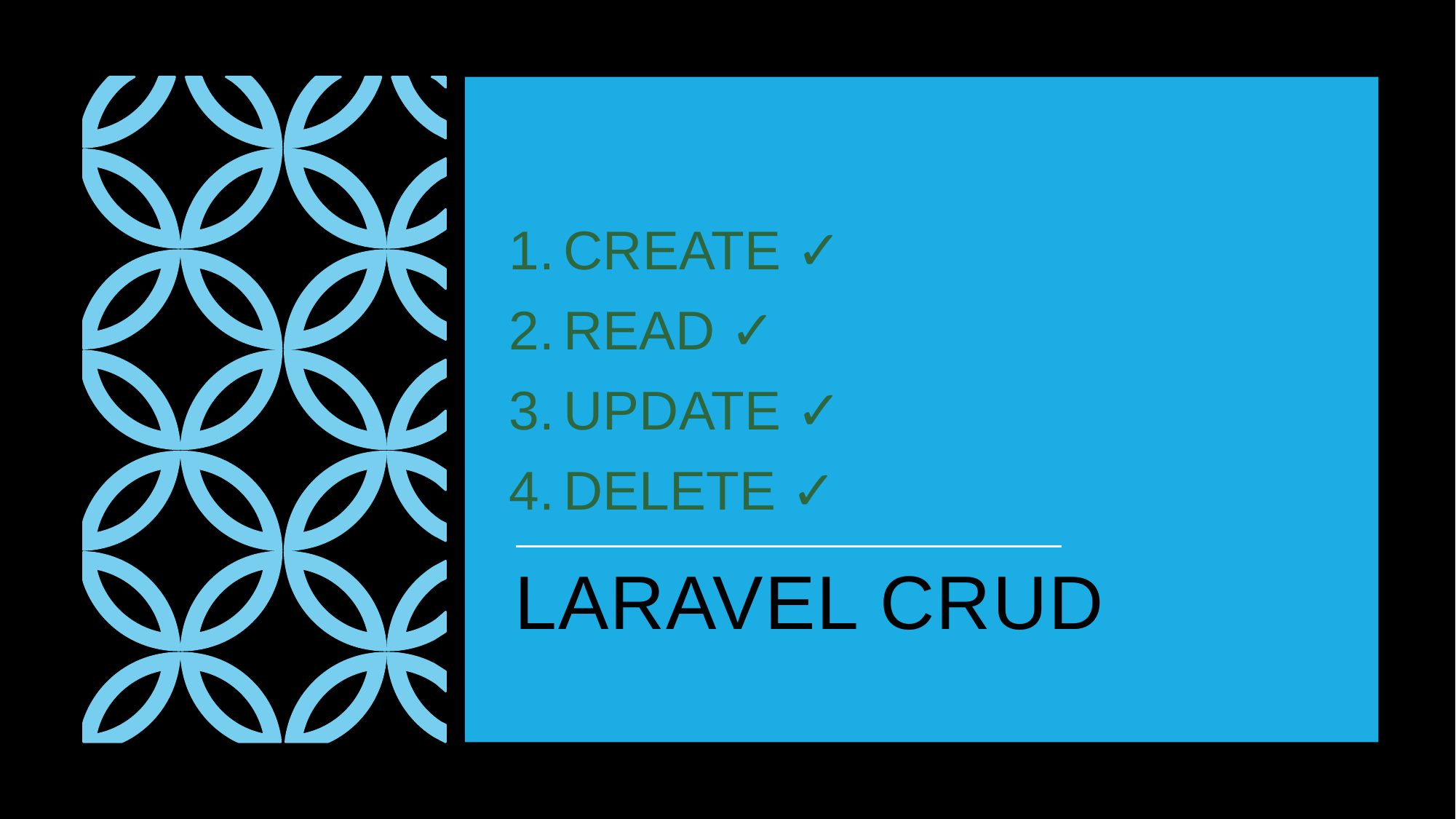

CREATE ✓
READ ✓
UPDATE ✓
DELETE ✓

# LARAVEL CRUD